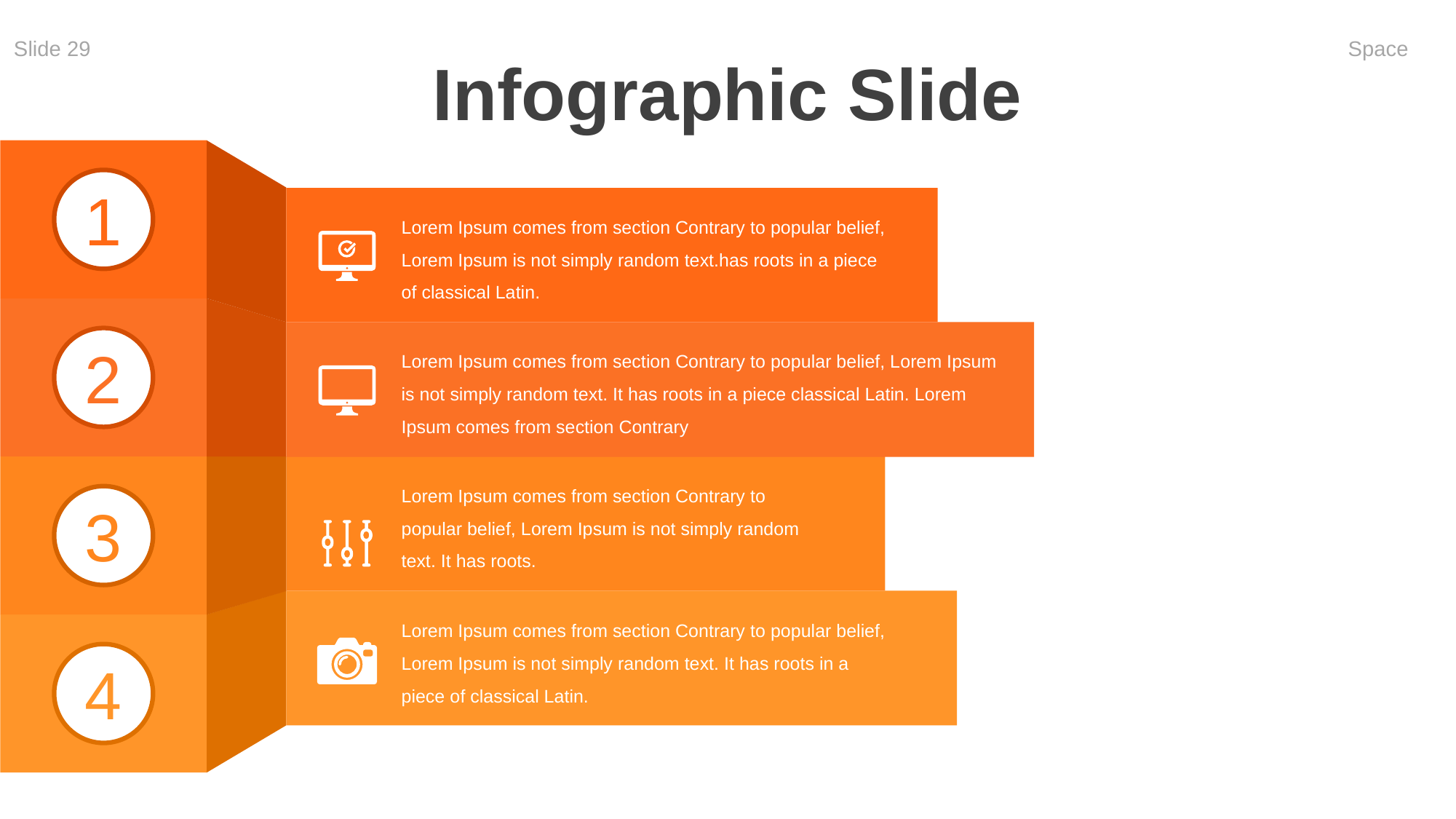

Infographic Slide

1

Lorem Ipsum comes from section Contrary to popular belief, Lorem Ipsum is not simply random text.has roots in a piece of classical Latin.

2
Lorem Ipsum comes from section Contrary to popular belief, Lorem Ipsum is not simply random text. It has roots in a piece classical Latin. Lorem Ipsum comes from section Contrary

Lorem Ipsum comes from section Contrary to popular belief, Lorem Ipsum is not simply random text. It has roots.

3

Lorem Ipsum comes from section Contrary to popular belief, Lorem Ipsum is not simply random text. It has roots in a piece of classical Latin.

4